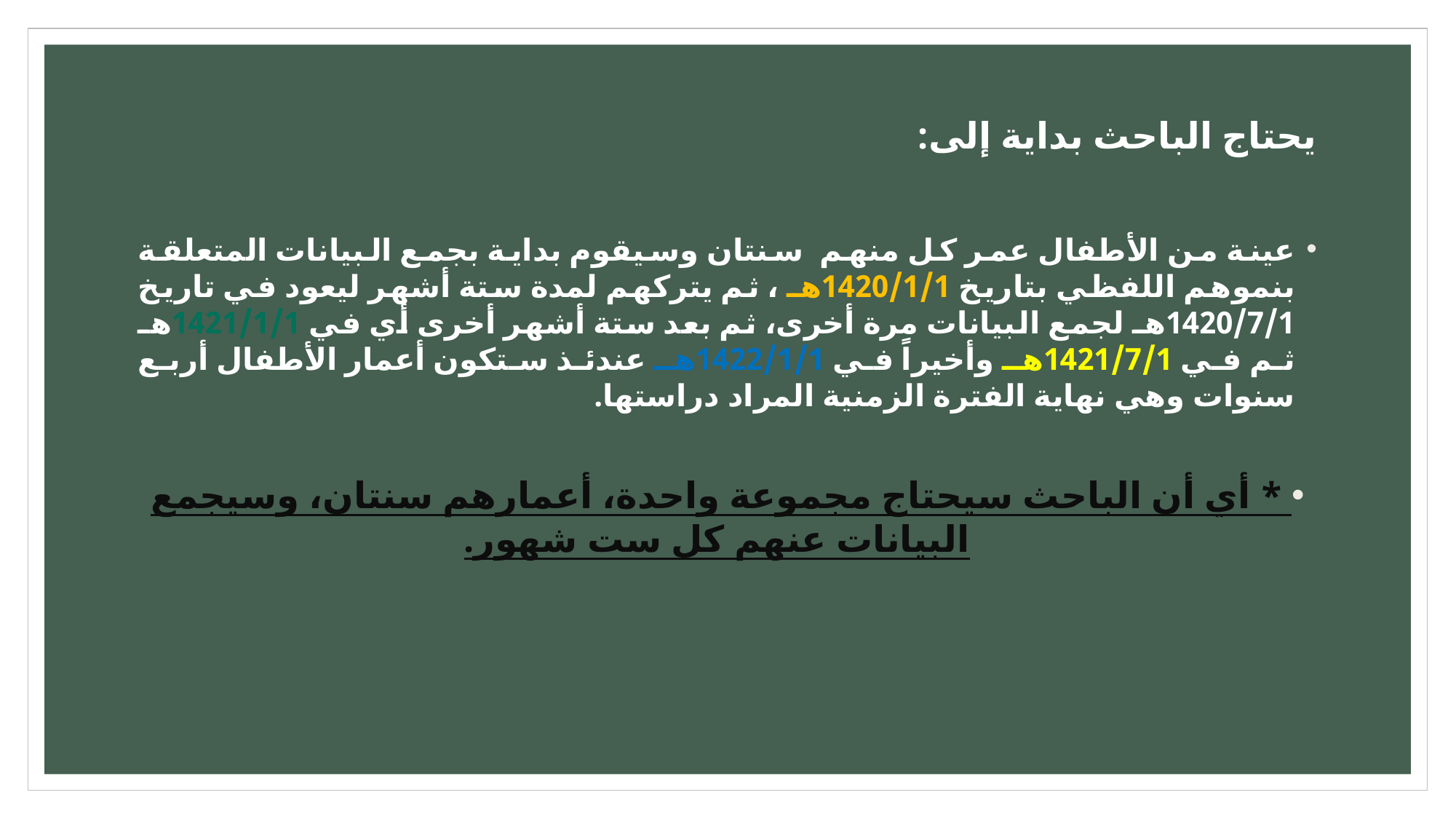

# يحتاج الباحث بداية إلى:

عينة من الأطفال عمر كل منهم  سنتان وسيقوم بداية بجمع البيانات المتعلقة بنموهم اللفظي بتاريخ 1420/1/1هـ ، ثم يتركهم لمدة ستة أشهر ليعود في تاريخ 1420/7/1هـ لجمع البيانات مرة أخرى، ثم بعد ستة أشهر أخرى أي في 1421/1/1هـ ثم في 1421/7/1هـ وأخيراً في 1422/1/1هـ عندئذ ستكون أعمار الأطفال أربع سنوات وهي نهاية الفترة الزمنية المراد دراستها.

* أي أن الباحث سيحتاج مجموعة واحدة، أعمارهم سنتان، وسيجمع البيانات عنهم كل ست شهور.